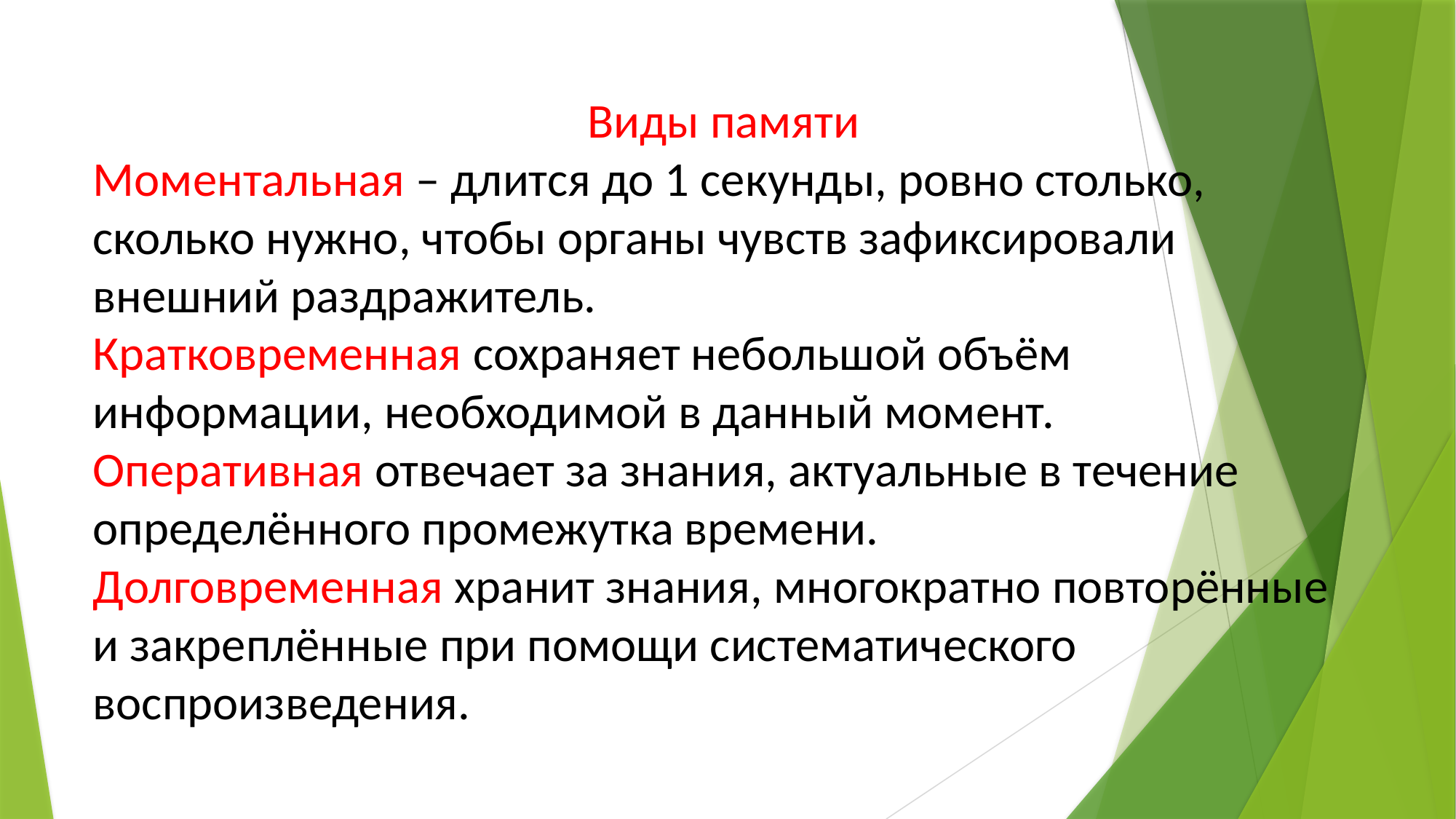

Виды памяти
Моментальная – длится до 1 секунды, ровно столько, сколько нужно, чтобы органы чувств зафиксировали внешний раздражитель.
Кратковременная сохраняет небольшой объём информации, необходимой в данный момент.
Оперативная отвечает за знания, актуальные в течение определённого промежутка времени.
Долговременная хранит знания, многократно повторённые и закреплённые при помощи систематического воспроизведения.